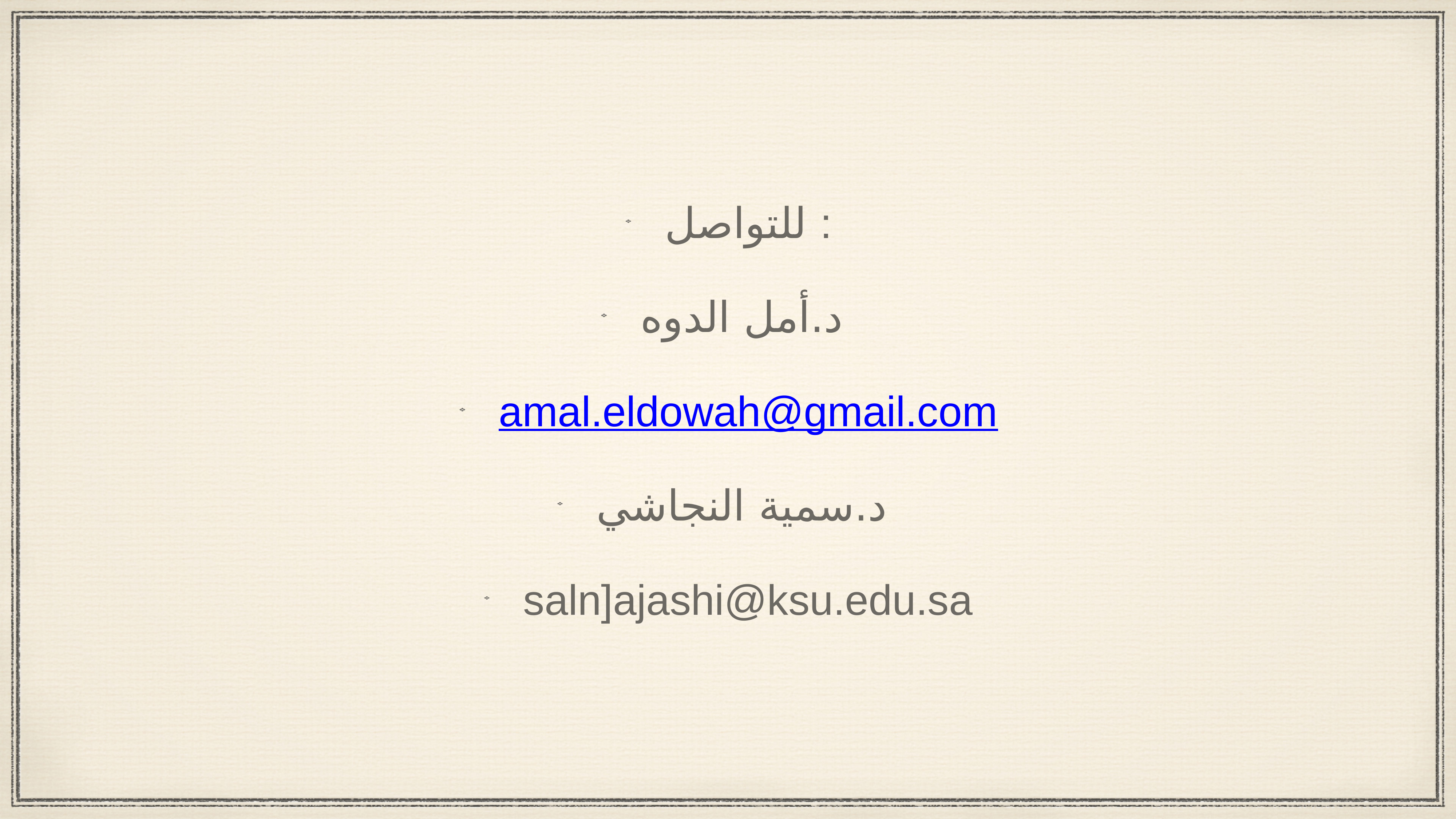

للتواصل :
د.أمل الدوه
amal.eldowah@gmail.com
د.سمية النجاشي
saln]ajashi@ksu.edu.sa